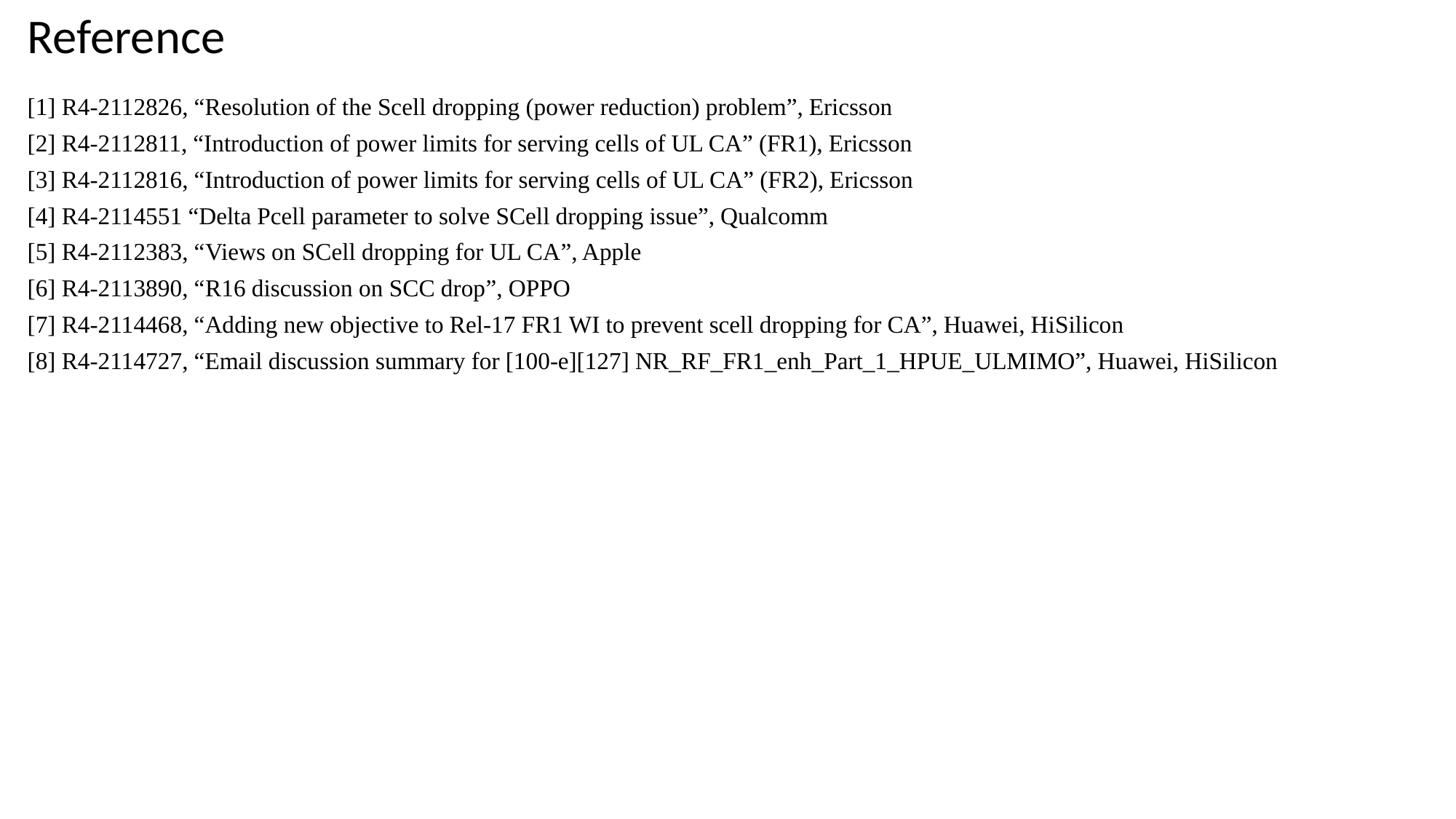

Reference
[1] R4-2112826, “Resolution of the Scell dropping (power reduction) problem”, Ericsson
[2] R4-2112811, “Introduction of power limits for serving cells of UL CA” (FR1), Ericsson
[3] R4-2112816, “Introduction of power limits for serving cells of UL CA” (FR2), Ericsson
[4] R4-2114551 “Delta Pcell parameter to solve SCell dropping issue”, Qualcomm
[5] R4-2112383, “Views on SCell dropping for UL CA”, Apple
[6] R4-2113890, “R16 discussion on SCC drop”, OPPO
[7] R4-2114468, “Adding new objective to Rel-17 FR1 WI to prevent scell dropping for CA”, Huawei, HiSilicon
[8] R4-2114727, “Email discussion summary for [100-e][127] NR_RF_FR1_enh_Part_1_HPUE_ULMIMO”, Huawei, HiSilicon